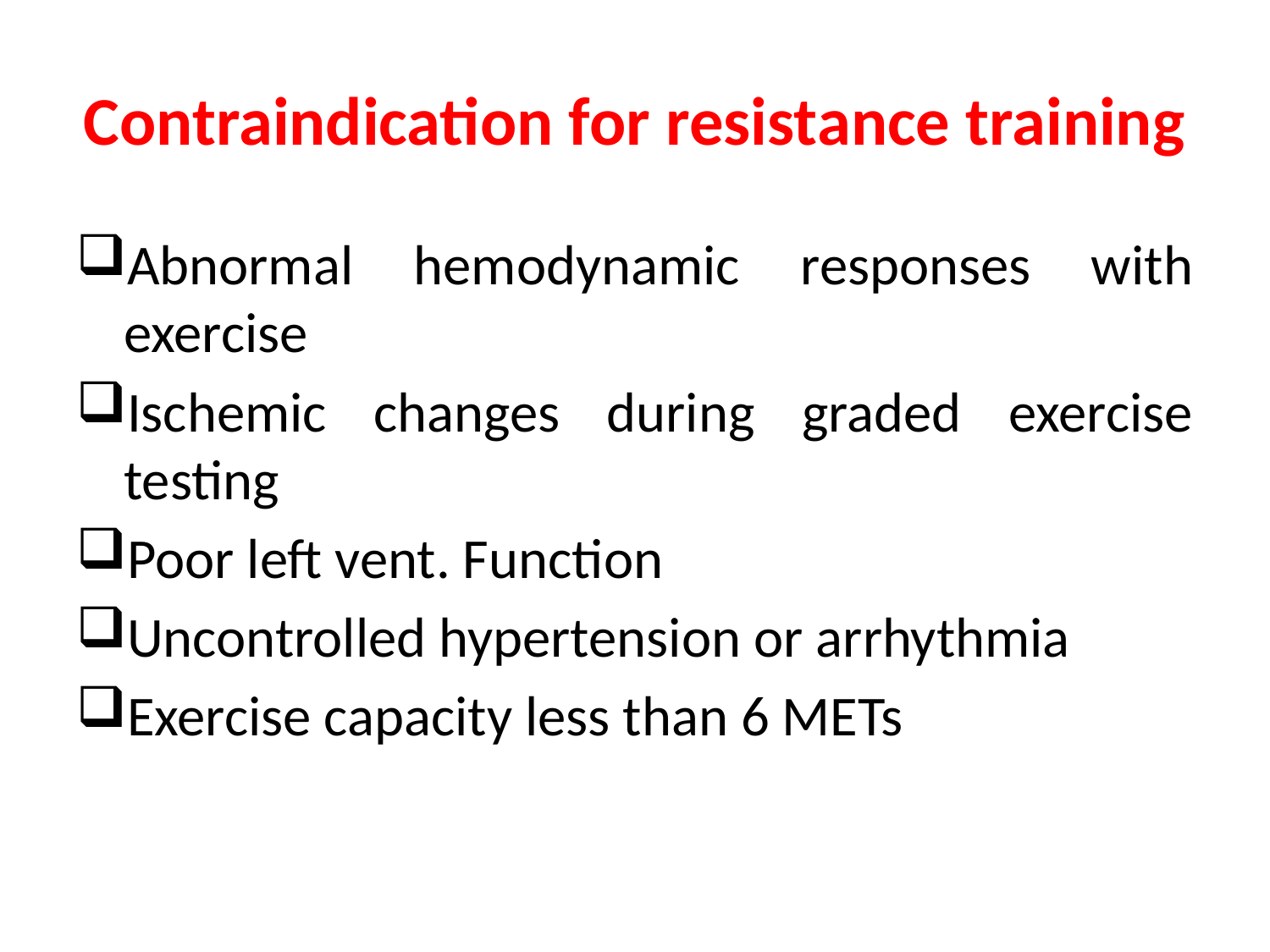

# Contraindication for resistance training
Abnormal hemodynamic responses with exercise
Ischemic changes during graded exercise testing
Poor left vent. Function
Uncontrolled hypertension or arrhythmia
Exercise capacity less than 6 METs